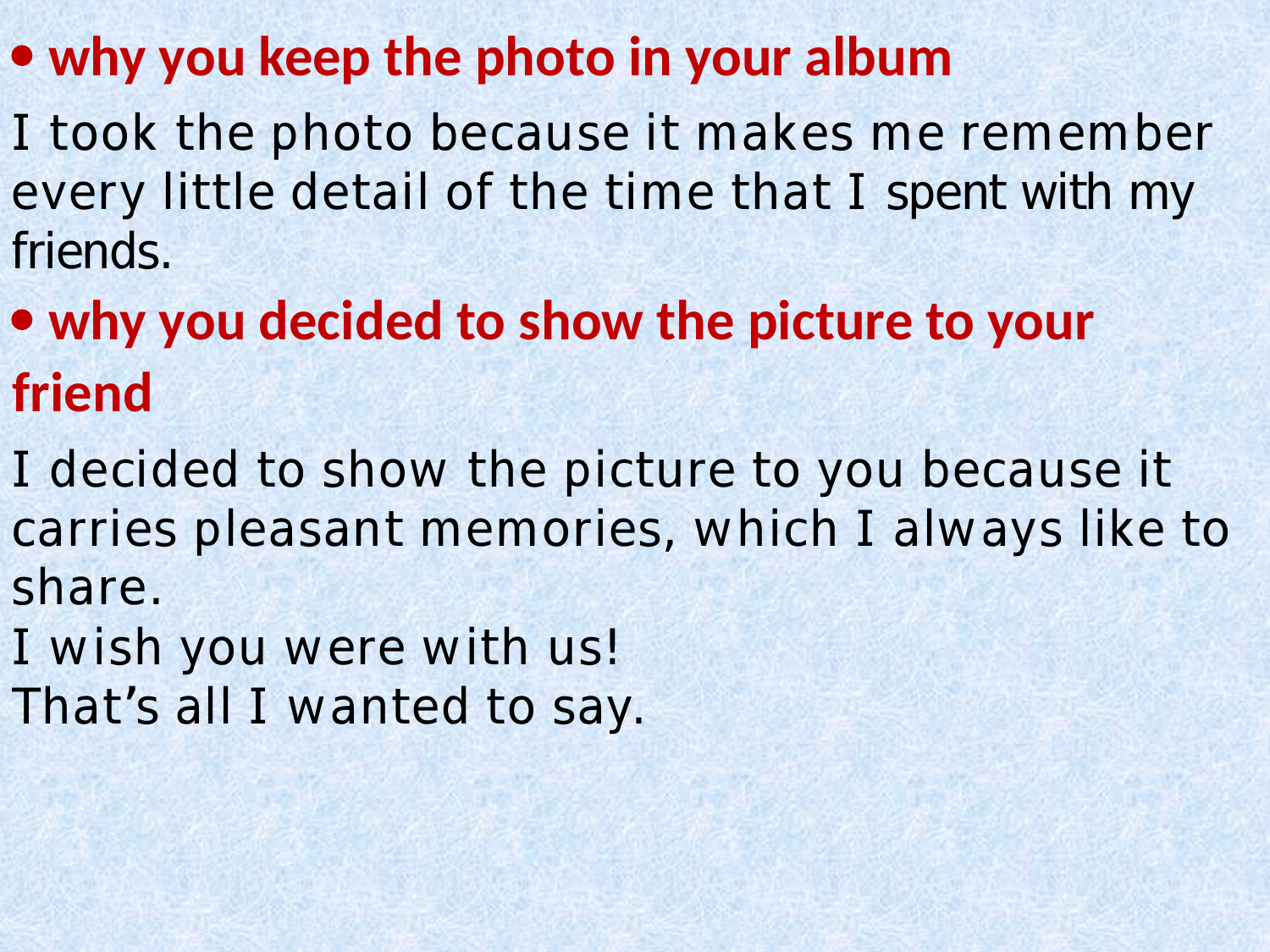

• why you keep the photo in your album
I took the photo because it makes me remember every little detail of the time that I spent with my friends.
• why you decided to show the picture to your friend
I decided to show the picture to you because it carries pleasant memories, which I always like to share.
I wish you were with us!
That’s all I wanted to say.